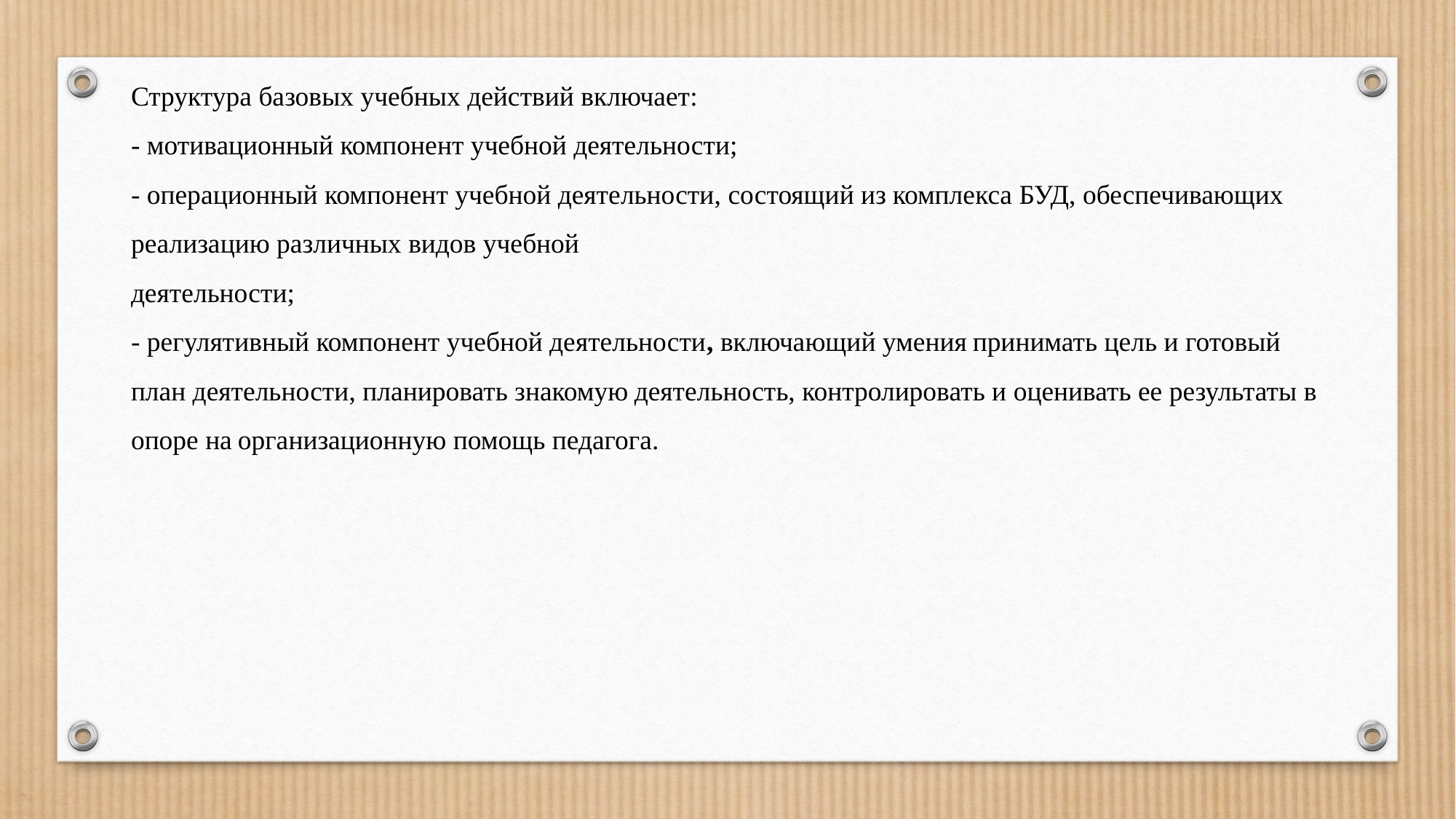

Структура базовых учебных действий включает:
- мотивационный компонент учебной деятельности;
- операционный компонент учебной деятельности, состоящий из комплекса БУД, обеспечивающих реализацию различных видов учебной
деятельности;
- регулятивный компонент учебной деятельности, включающий умения принимать цель и готовый план деятельности, планировать знакомую деятельность, контролировать и оценивать ее результаты в опоре на организационную помощь педагога.